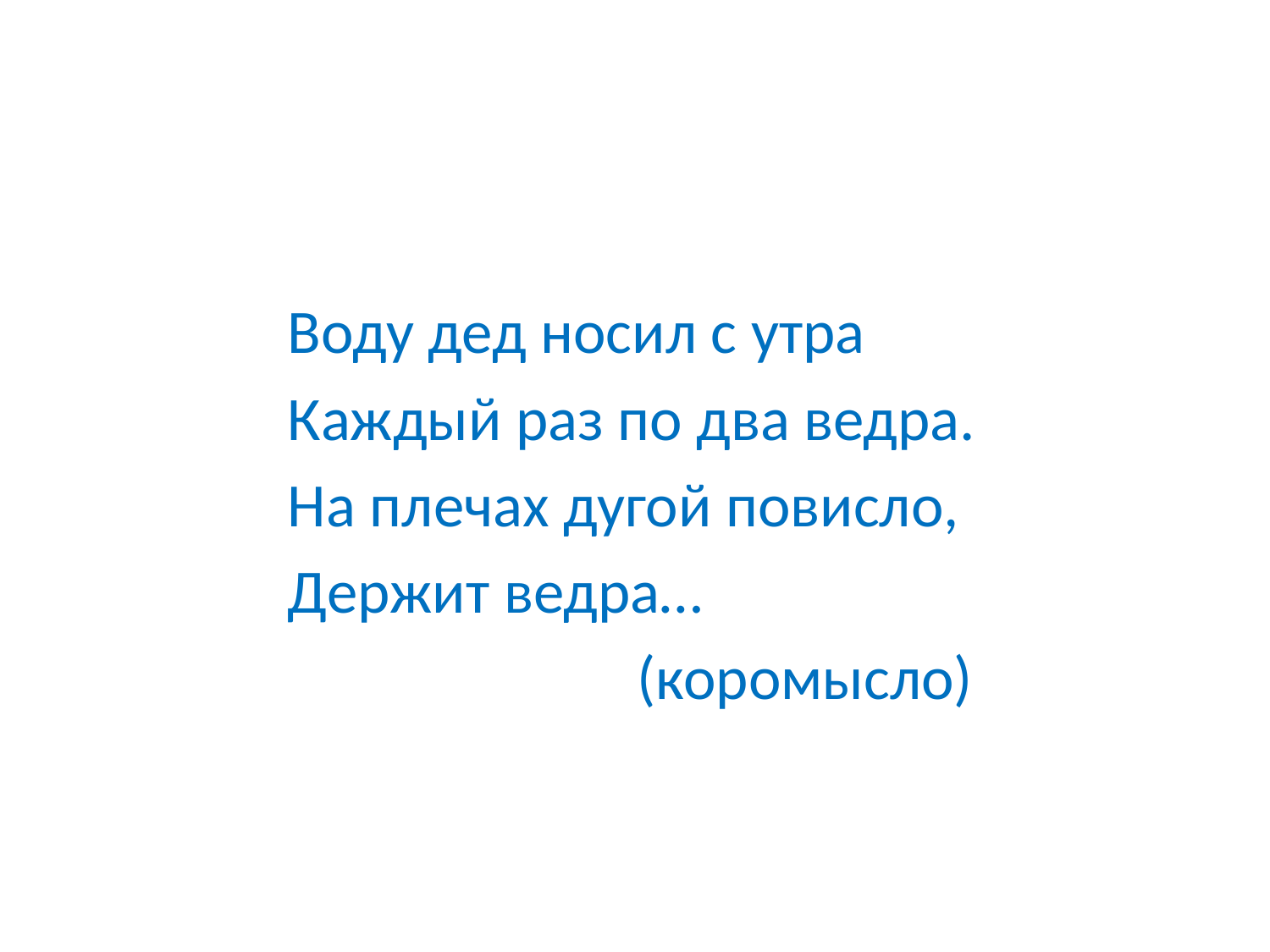

Воду дед носил с утра
Каждый раз по два ведра.
На плечах дугой повисло,
Держит ведра…
                         (коромысло)